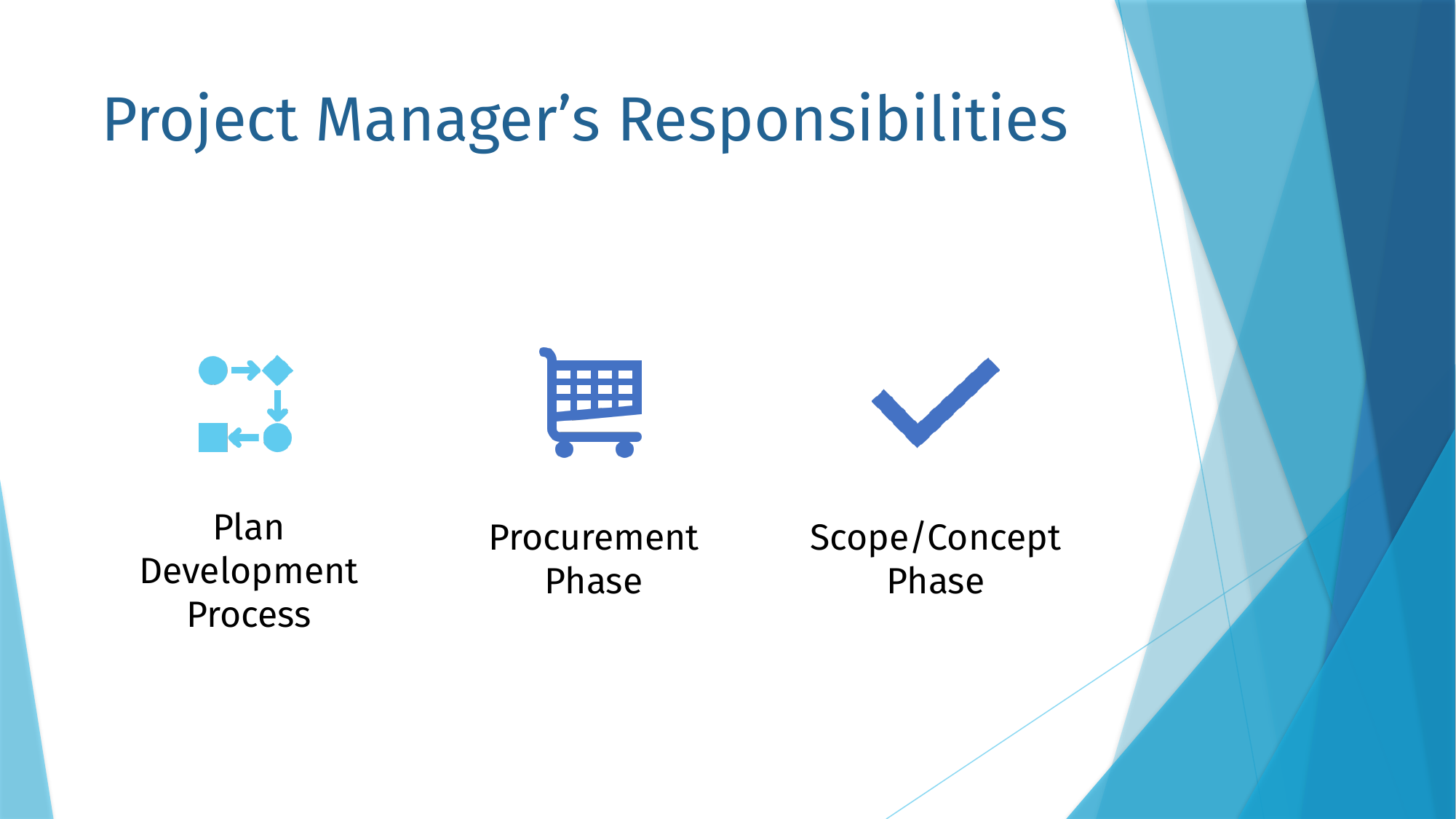

# Project Manager’s Responsibilities

Plan Development Process
Procurement Phase
Scope/Concept Phase